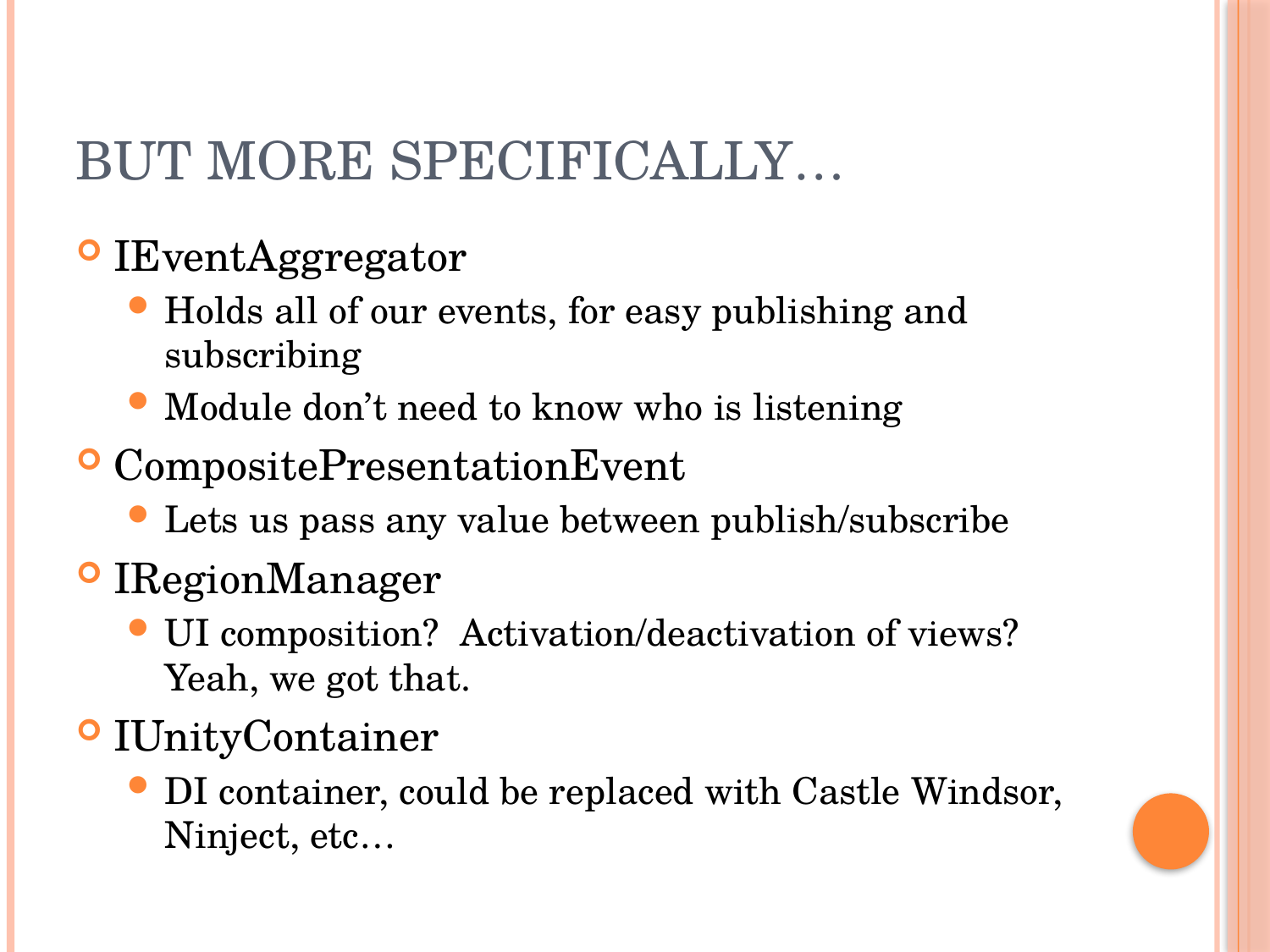

# But more specifically…
IEventAggregator
Holds all of our events, for easy publishing and subscribing
Module don’t need to know who is listening
CompositePresentationEvent
Lets us pass any value between publish/subscribe
IRegionManager
UI composition?  Activation/deactivation of views?  Yeah, we got that.
IUnityContainer
DI container, could be replaced with Castle Windsor, Ninject, etc…